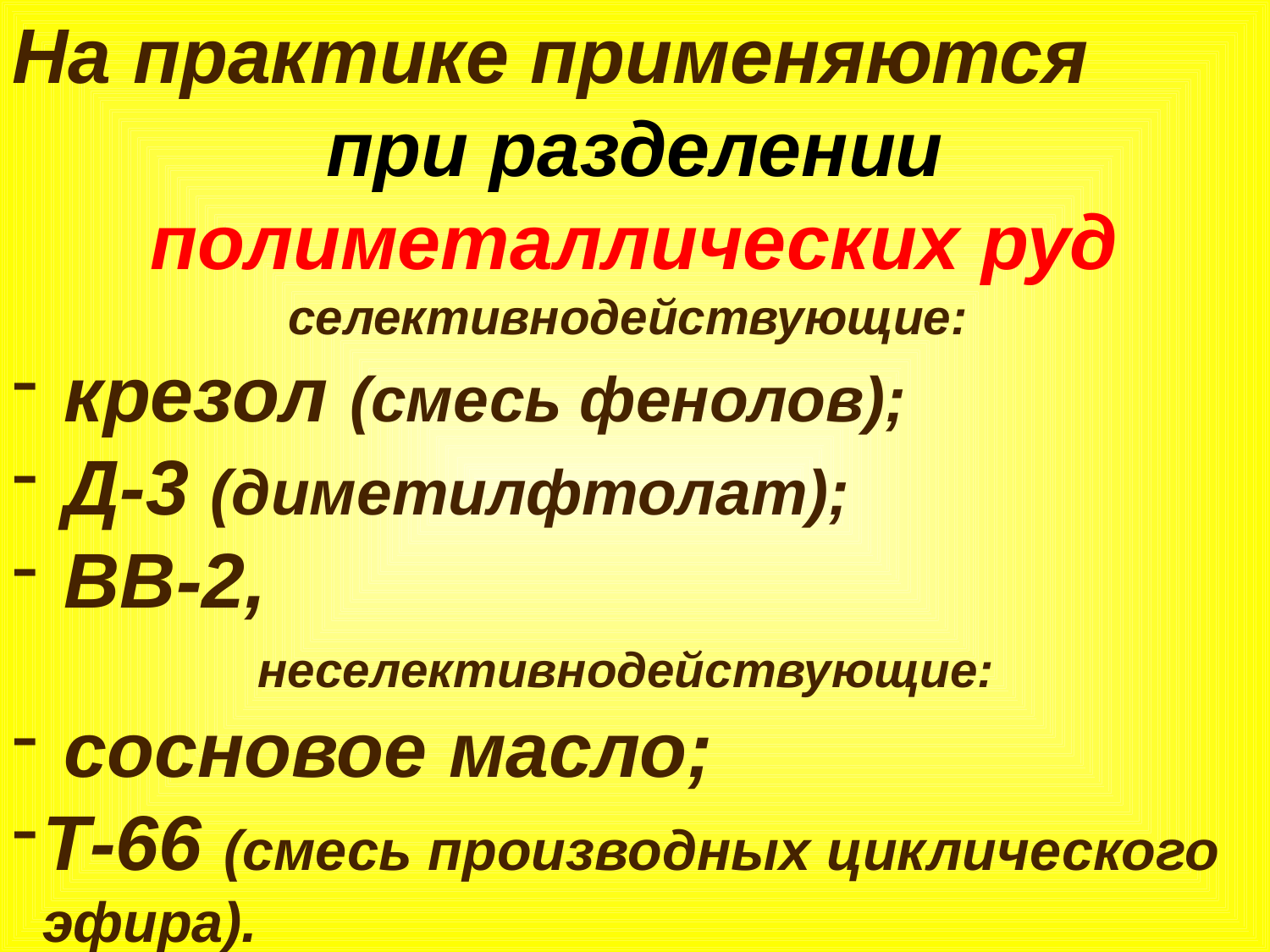

На практике применяются
при разделении полиметаллических руд
селективнодействующие:
 крезол (смесь фенолов);
 Д-3 (диметилфтолат);
 BB-2,
неселективнодействующие:
 сосновое масло;
Т-66 (смесь производных циклического эфира).